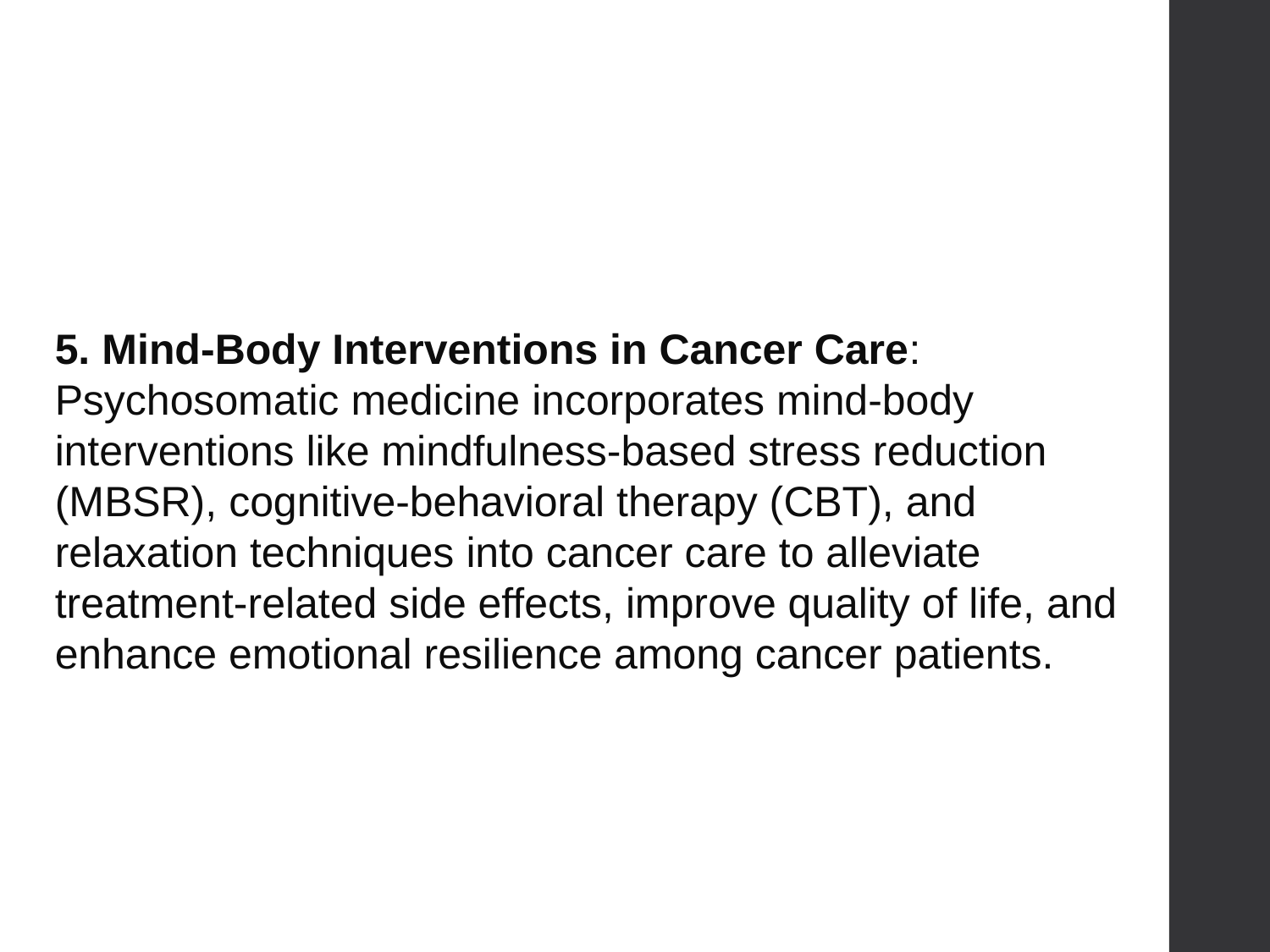

5. Mind-Body Interventions in Cancer Care: Psychosomatic medicine incorporates mind-body interventions like mindfulness-based stress reduction (MBSR), cognitive-behavioral therapy (CBT), and relaxation techniques into cancer care to alleviate treatment-related side effects, improve quality of life, and enhance emotional resilience among cancer patients.